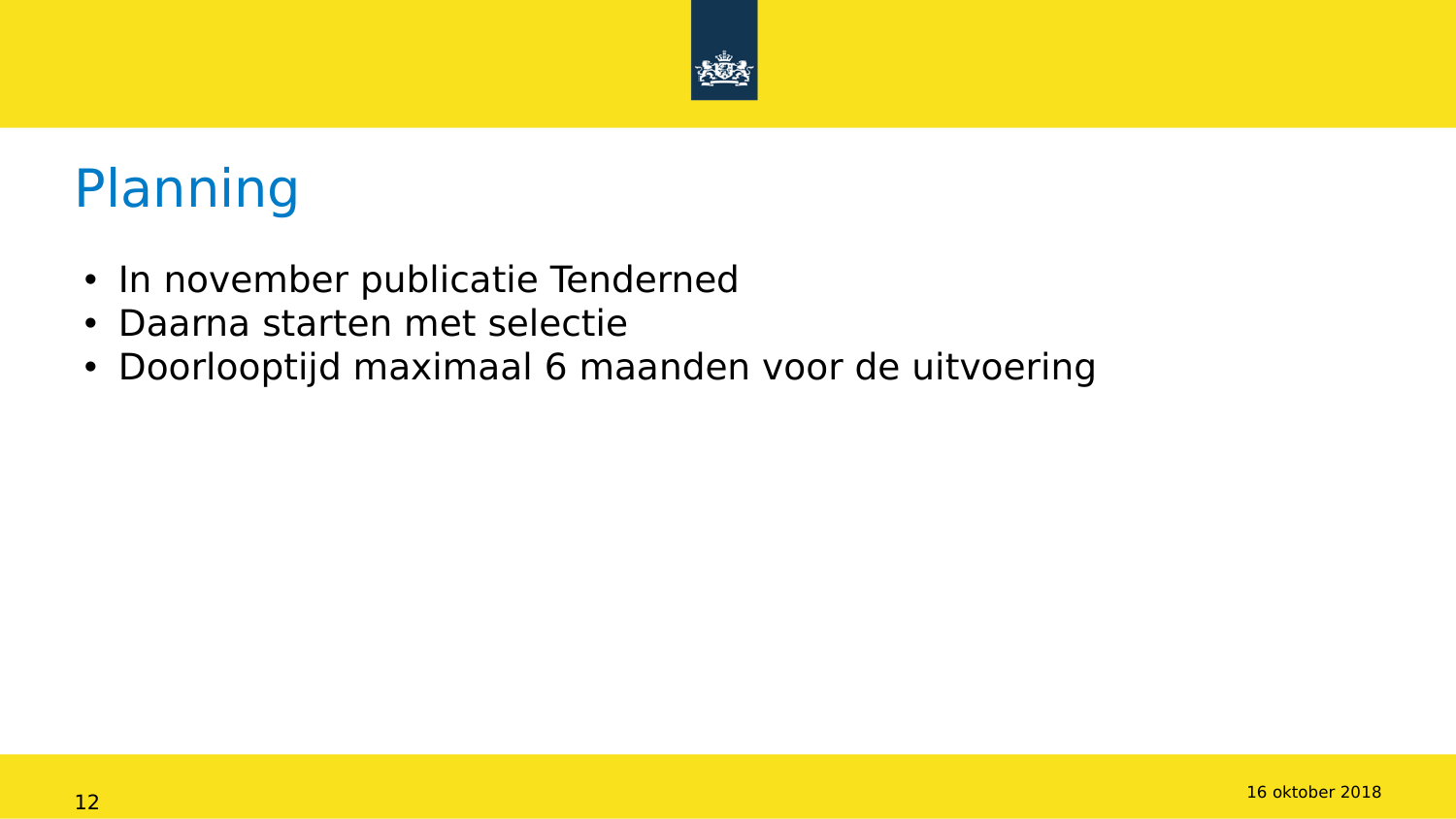

# Planning
In november publicatie Tenderned
Daarna starten met selectie
Doorlooptijd maximaal 6 maanden voor de uitvoering

16 oktober 2018